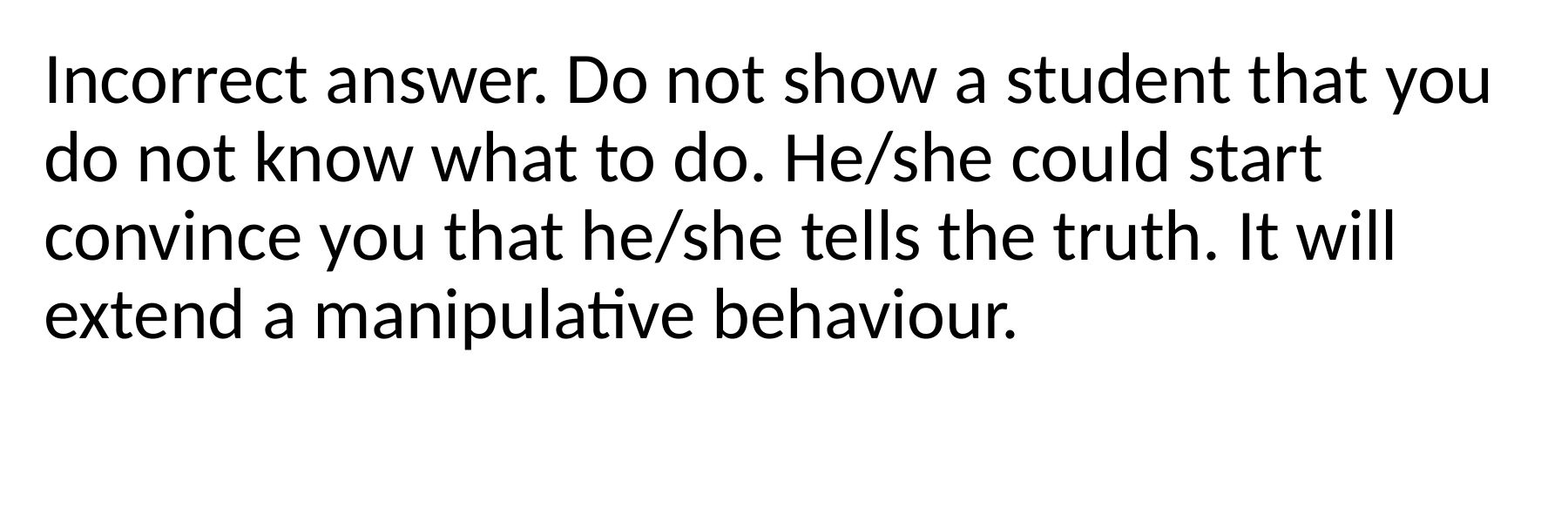

Incorrect answer. Do not show a student that you do not know what to do. He/she could start convince you that he/she tells the truth. It will extend a manipulative behaviour.